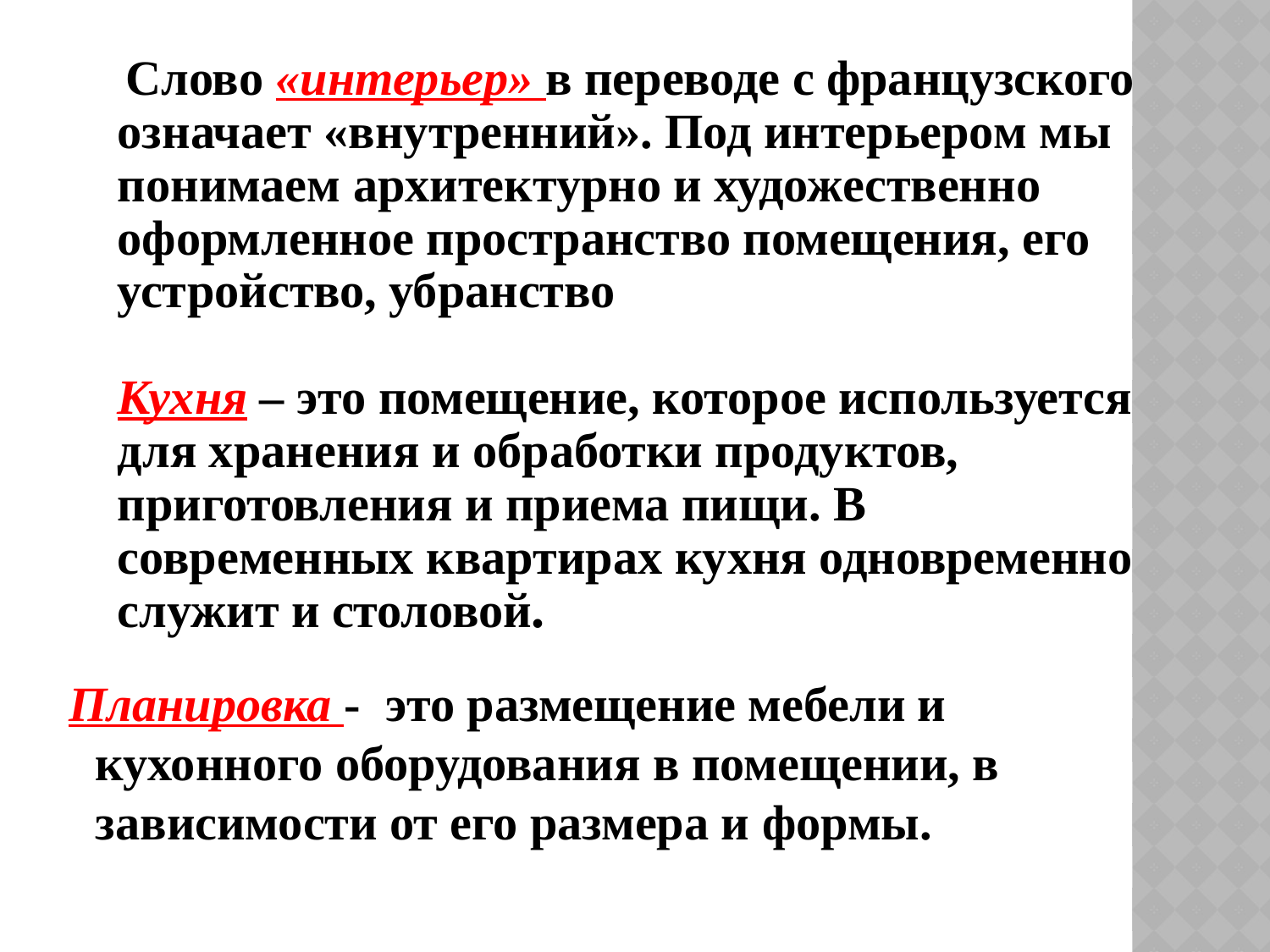

Слово «интерьер» в переводе с французского означает «внутренний». Под интерьером мы понимаем архитектурно и художественно оформленное пространство помещения, его устройство, убранство

Кухня – это помещение, которое используется для хранения и обработки продуктов, приготовления и приема пищи. В современных квартирах кухня одновременно служит и столовой.

 Планировка -  это размещение мебели и кухонного оборудования в помещении, в зависимости от его размера и формы.